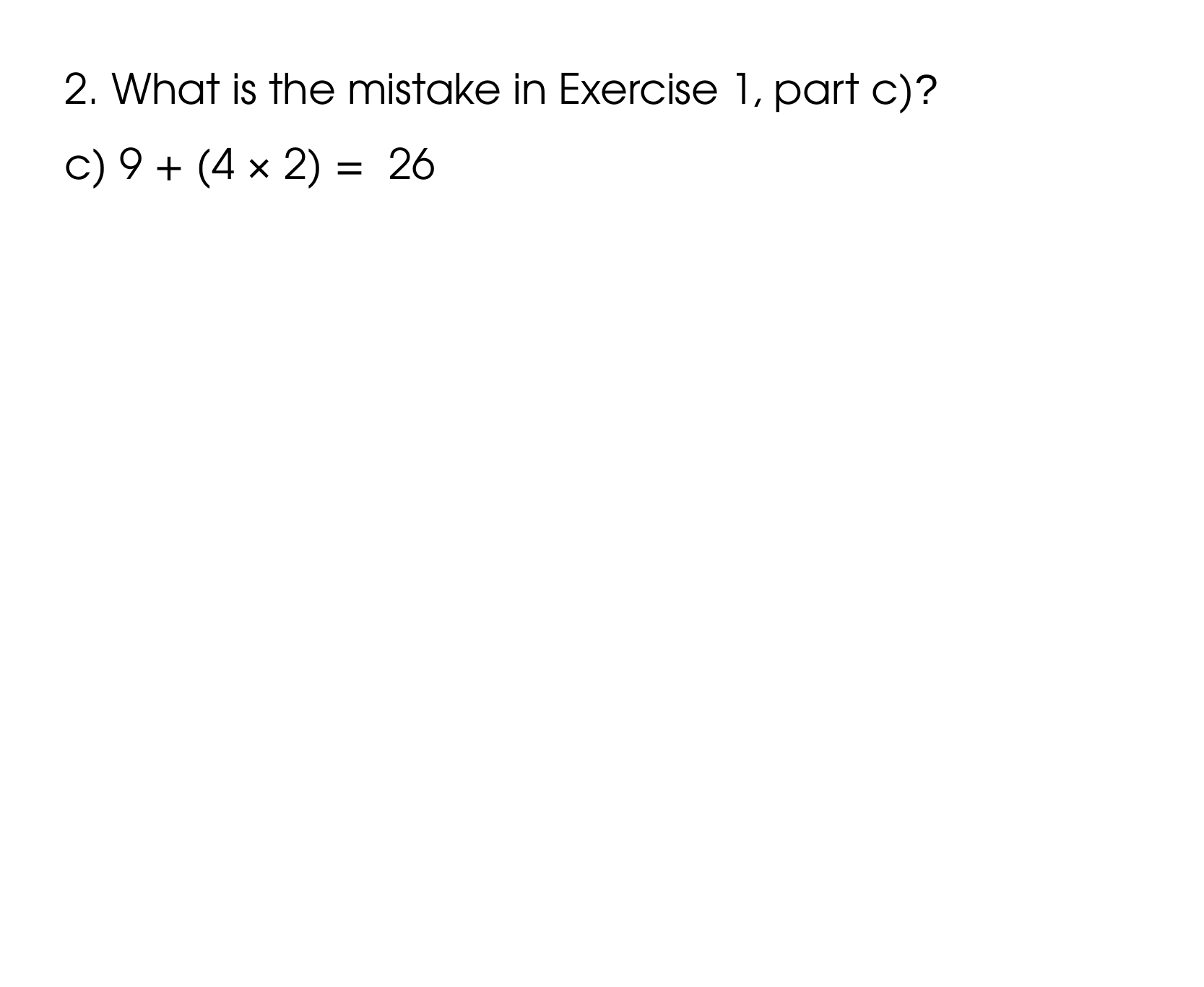

2. What is the mistake in Exercise 1, part c)?
c) 9 + (4 × 2) =  26